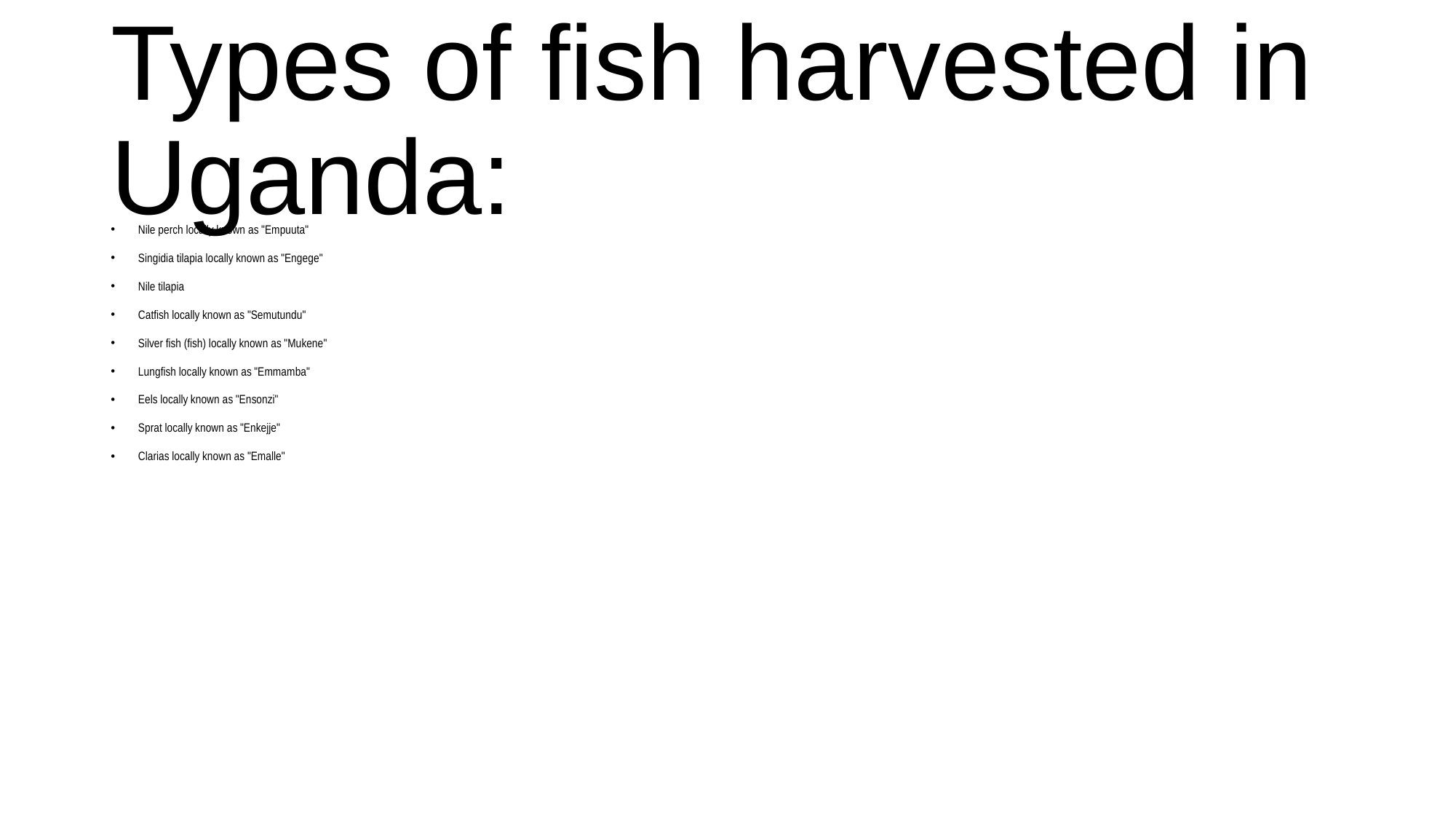

# Types of fish harvested in Uganda:
Nile perch locally known as "Empuuta"
Singidia tilapia locally known as "Engege"
Nile tilapia
Catfish locally known as "Semutundu"
Silver fish (fish) locally known as "Mukene"
Lungfish locally known as "Emmamba"
Eels locally known as "Ensonzi"
Sprat locally known as "Enkejje"
Clarias locally known as "Emalle"